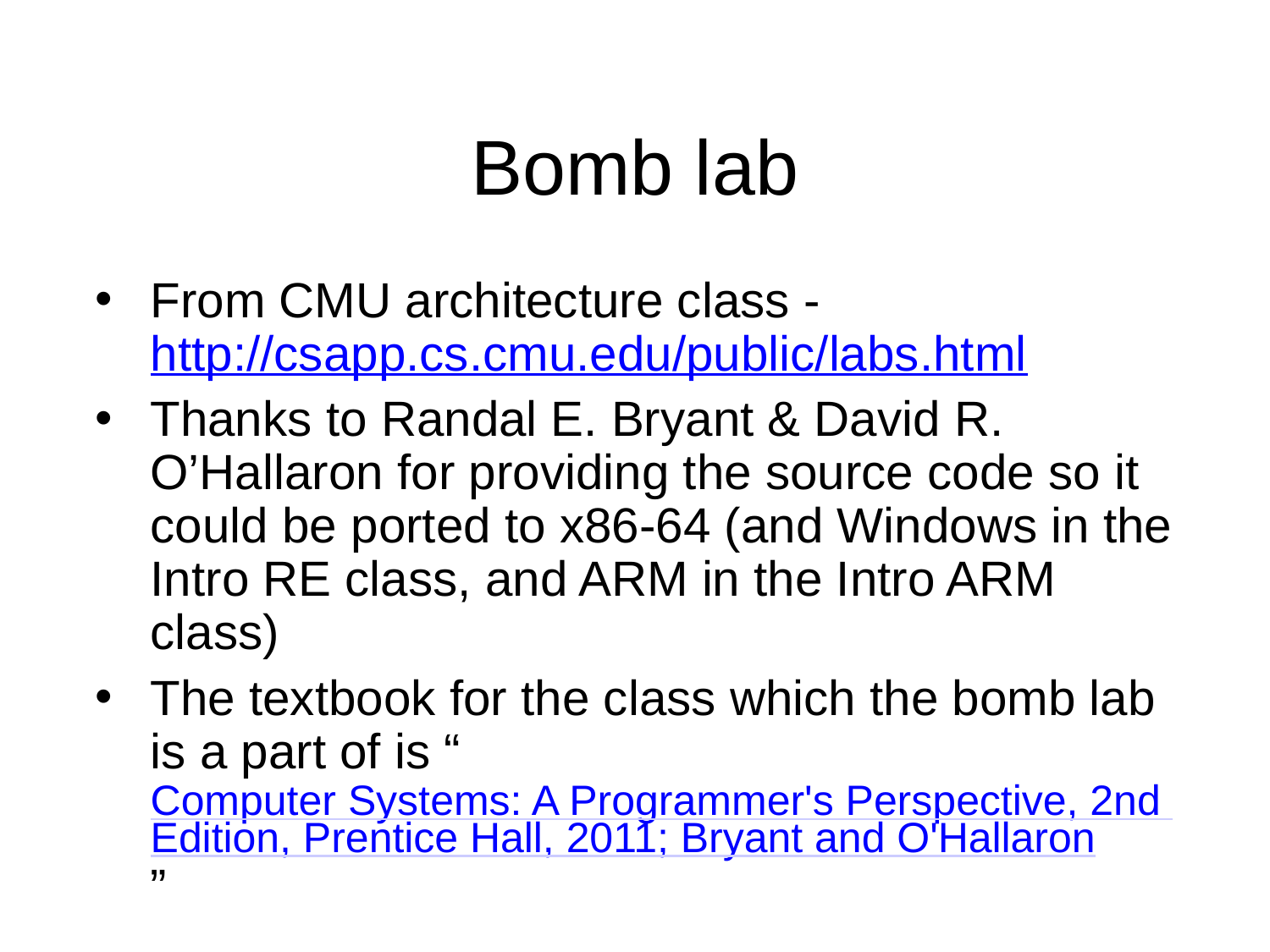

Bomb lab
From CMU architecture class - http://csapp.cs.cmu.edu/public/labs.html
Thanks to Randal E. Bryant & David R. O’Hallaron for providing the source code so it could be ported to x86-64 (and Windows in the Intro RE class, and ARM in the Intro ARM class)
The textbook for the class which the bomb lab is a part of is “Computer Systems: A Programmer's Perspective, 2nd Edition, Prentice Hall, 2011; Bryant and O'Hallaron”